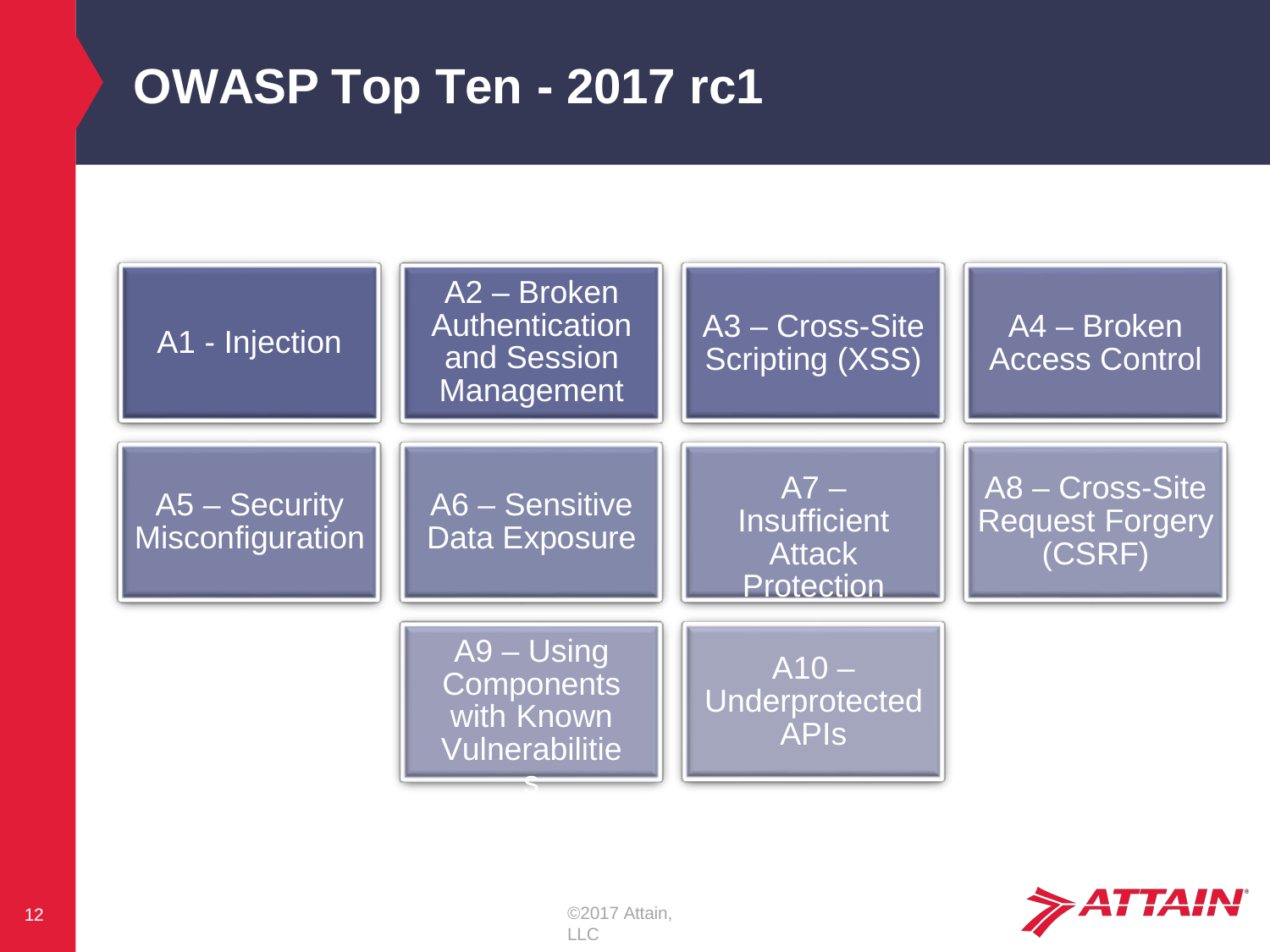

# OWASP Top Ten - 2017 rc1

A2 – Broken Authentication and Session Management
A3 – Cross-Site Scripting (XSS)
A4 – Broken Access Control
A1 - Injection

A7 – Insufficient Attack Protection
A8 – Cross-Site Request Forgery (CSRF)
A5 – Security
Misconfiguration
A6 – Sensitive
Data Exposure

A9 – Using Components with Known Vulnerabilities
A10 –
Underprotected APIs
©2017 Attain, LLC
12